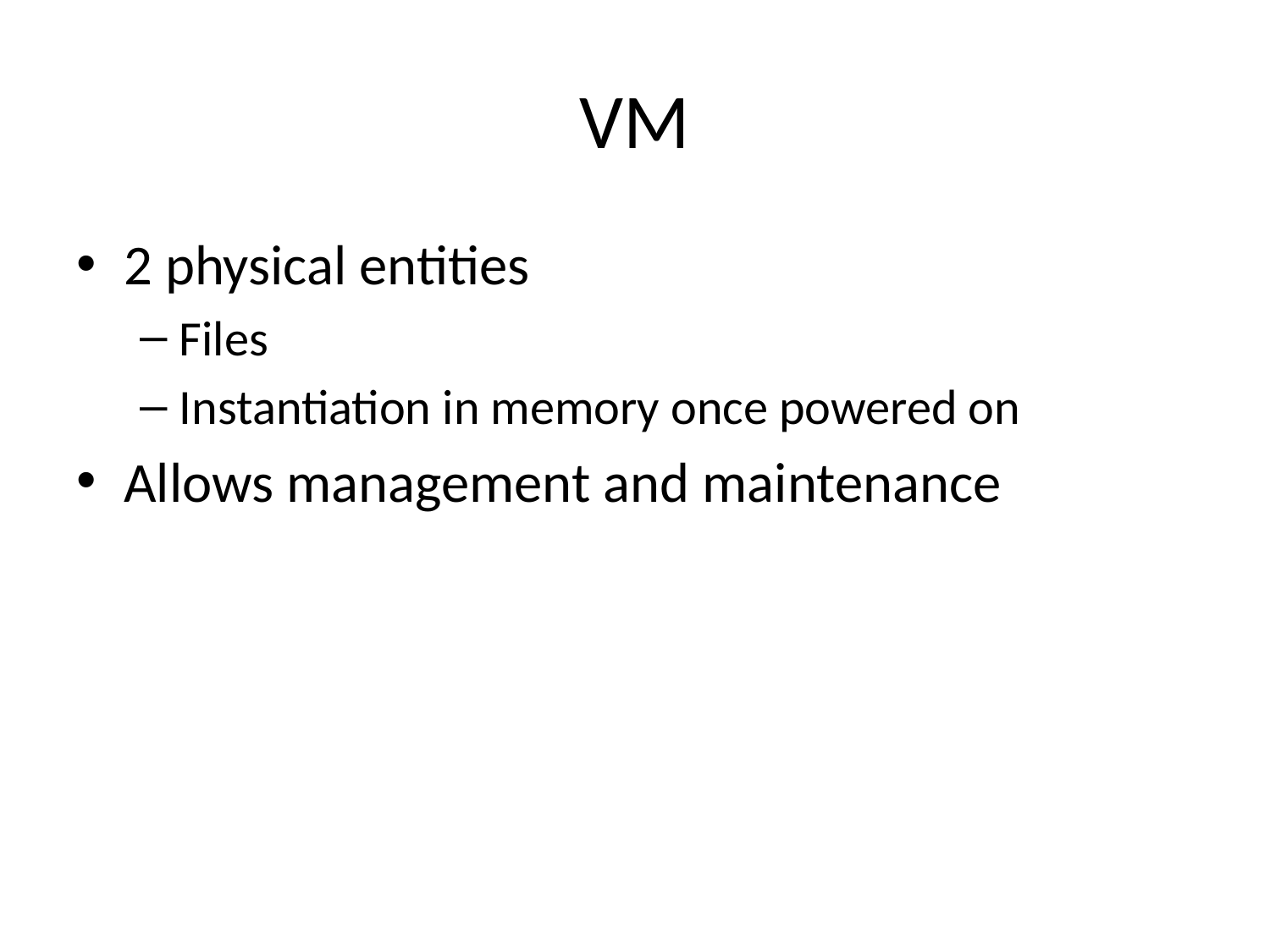

# VM
2 physical entities
Files
Instantiation in memory once powered on
Allows management and maintenance